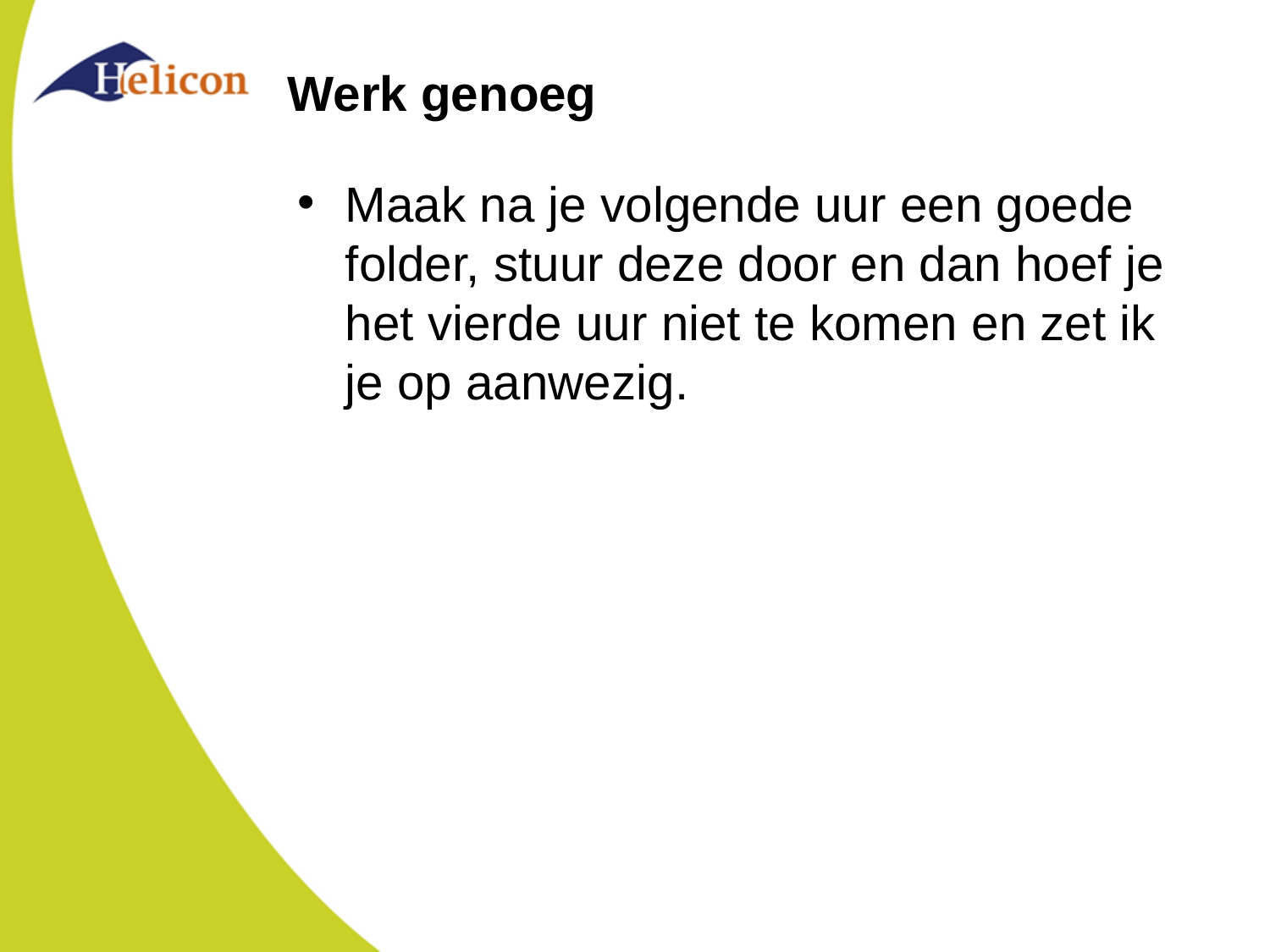

# Werk genoeg
Maak na je volgende uur een goede folder, stuur deze door en dan hoef je het vierde uur niet te komen en zet ik je op aanwezig.